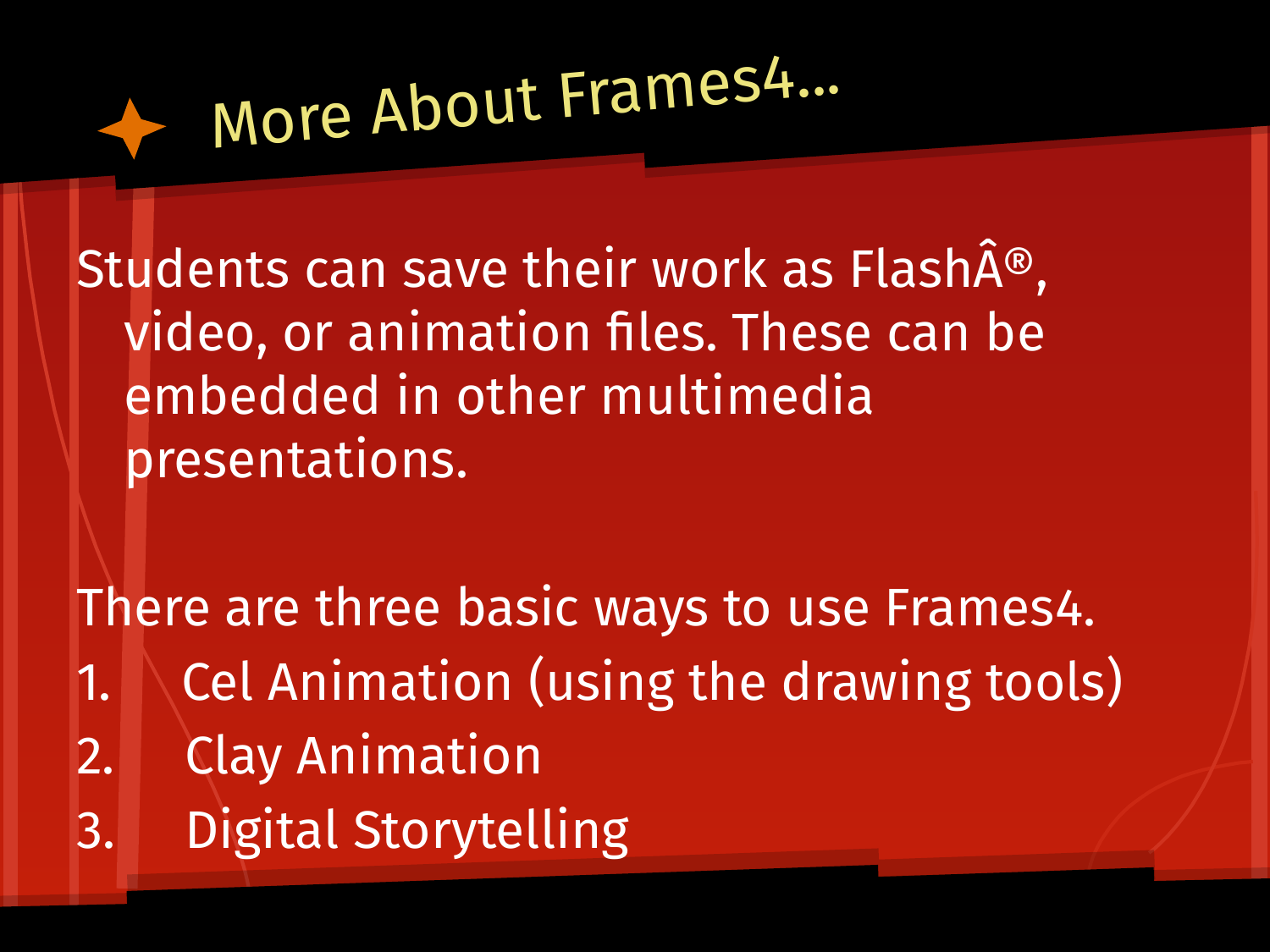

# More About Frames4...
Students can save their work as FlashÂ®, video, or animation files. These can be embedded in other multimedia presentations.

There are three basic ways to use Frames4.
1.     Cel Animation (using the drawing tools)
2.     Clay Animation
3.     Digital Storytelling